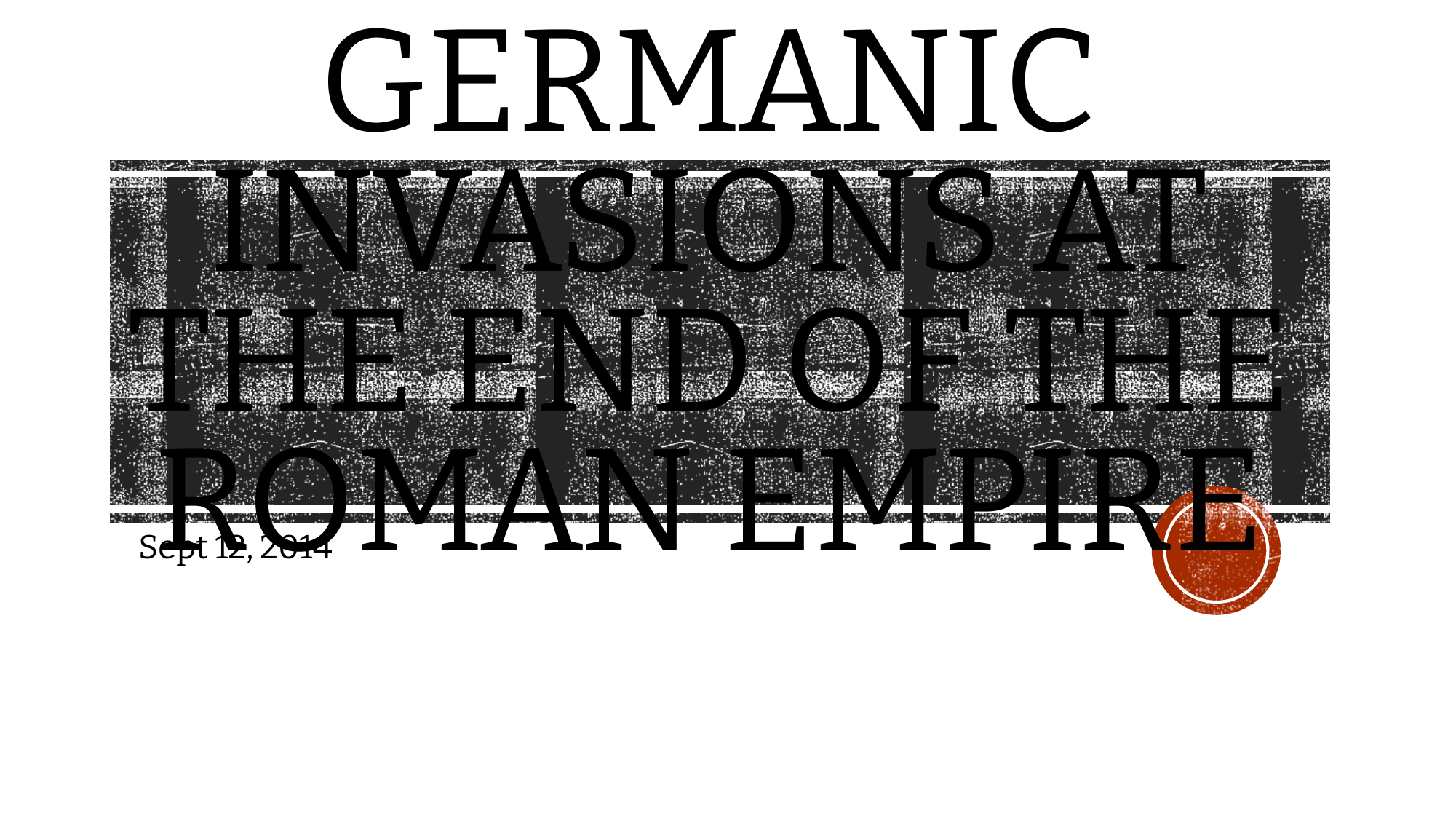

# Germanic Invasions at the end of the Roman Empire
Sept 12, 2014